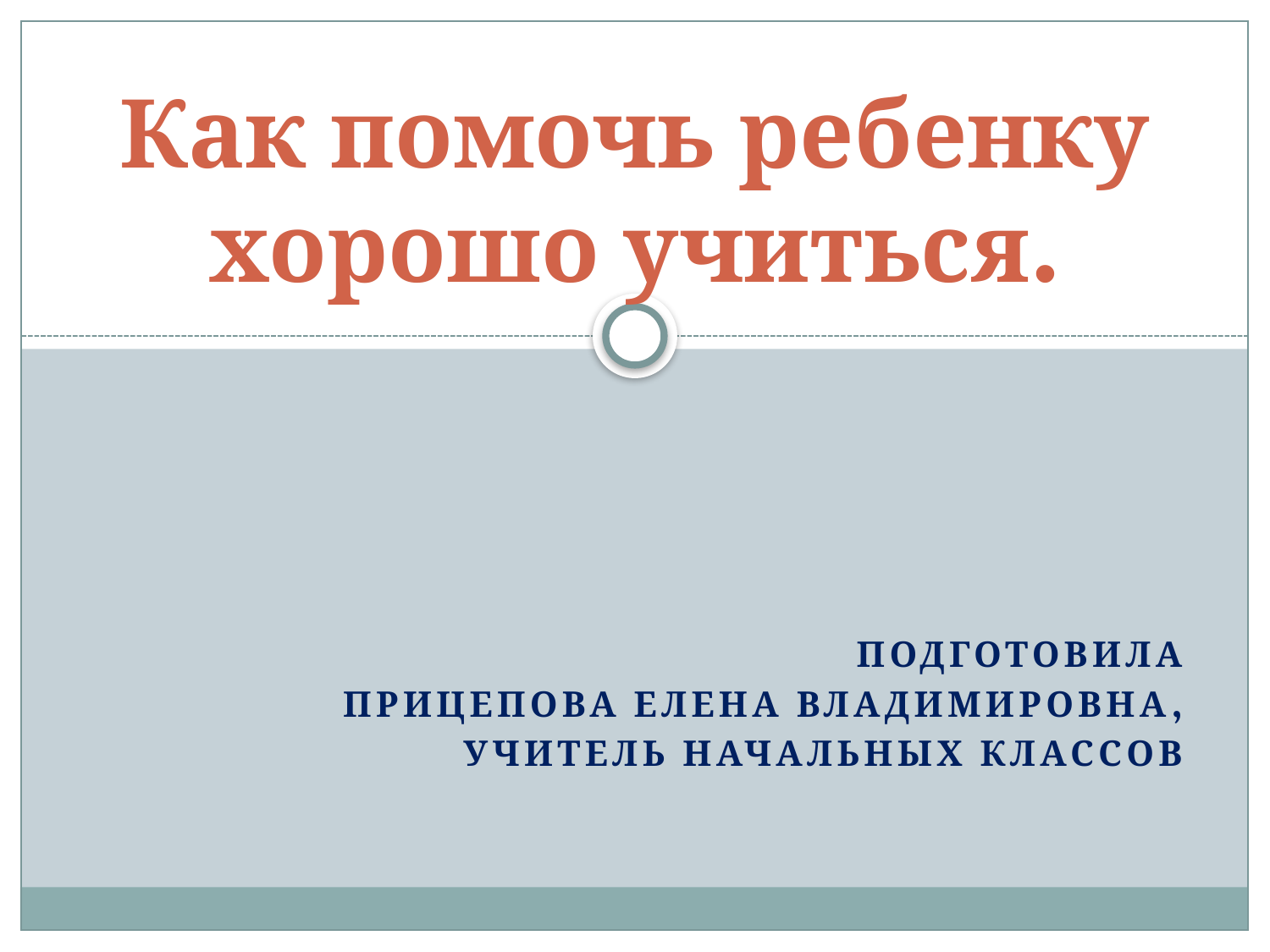

# Как помочь ребенку хорошо учиться.
Подготовила
Прицепова Елена Владимировна,
 учитель начальных классов